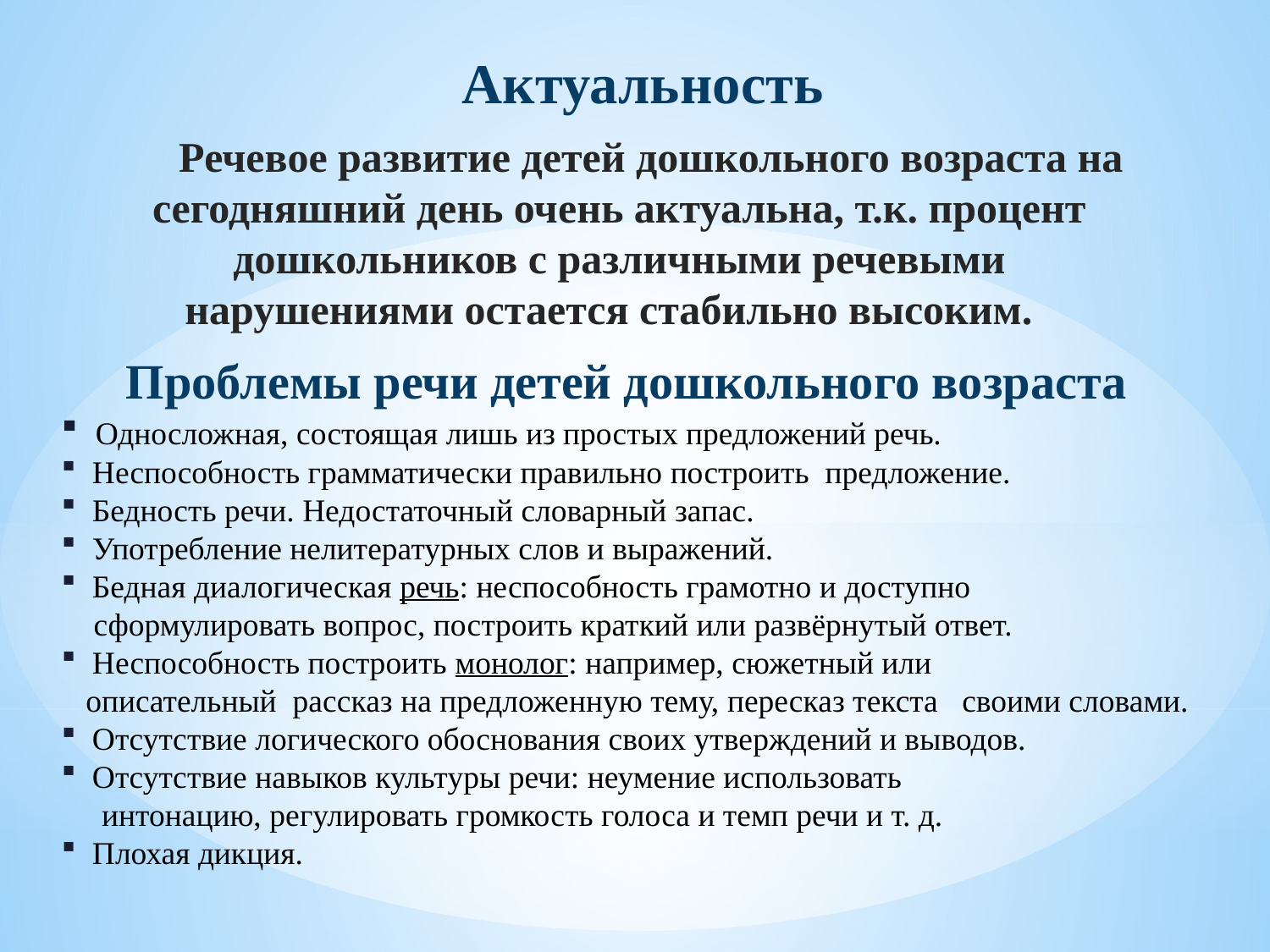

Актуальность
      Речевое развитие детей дошкольного возраста на сегодняшний день очень актуальна, т.к. процент дошкольников с различными речевыми нарушениями остается стабильно высоким.
Проблемы речи детей дошкольного возраста
  Односложная, состоящая лишь из простых предложений речь.
  Неспособность грамматически правильно построить  предложение.
  Бедность речи. Недостаточный словарный запас.
  Употребление нелитературных слов и выражений.
  Бедная диалогическая речь: неспособность грамотно и доступно
    сформулировать вопрос, построить краткий или развёрнутый ответ.
  Неспособность построить монолог: например, сюжетный или
   описательный  рассказ на предложенную тему, пересказ текста   своими словами.
  Отсутствие логического обоснования своих утверждений и выводов.
  Отсутствие навыков культуры речи: неумение использовать
     интонацию, регулировать громкость голоса и темп речи и т. д.
  Плохая дикция.